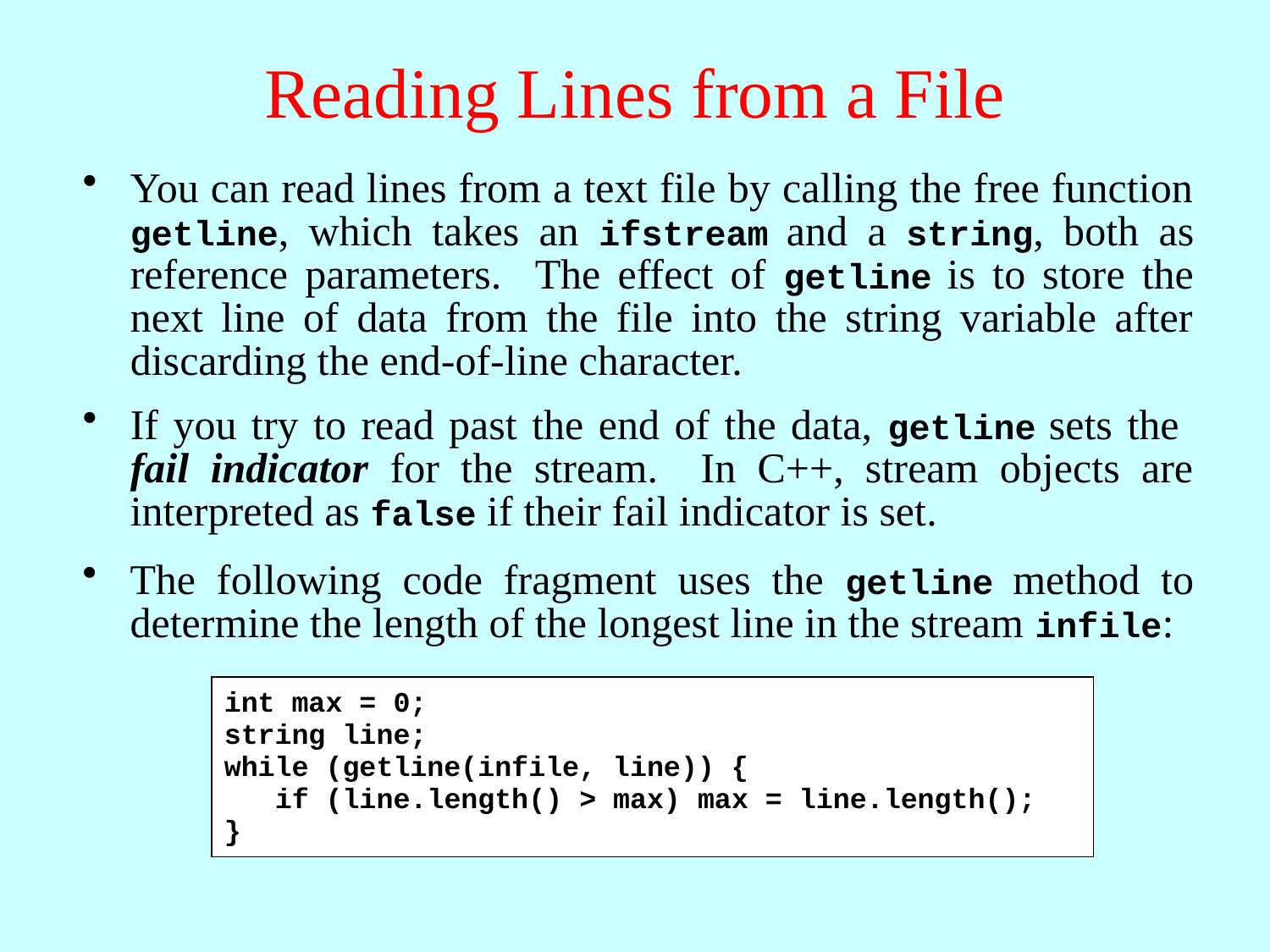

# Reading Lines from a File
You can read lines from a text file by calling the free function getline, which takes an ifstream and a string, both as reference parameters.  The effect of getline is to store the next line of data from the file into the string variable after discarding the end-of-line character.
If you try to read past the end of the data, getline sets the  fail indicator for the stream.  In C++, stream objects are interpreted as false if their fail indicator is set.

The following code fragment uses the getline method to determine the length of the longest line in the stream infile:
int max = 0;
string line;
while (getline(infile, line)) {
   if (line.length() > max) max = line.length();
}